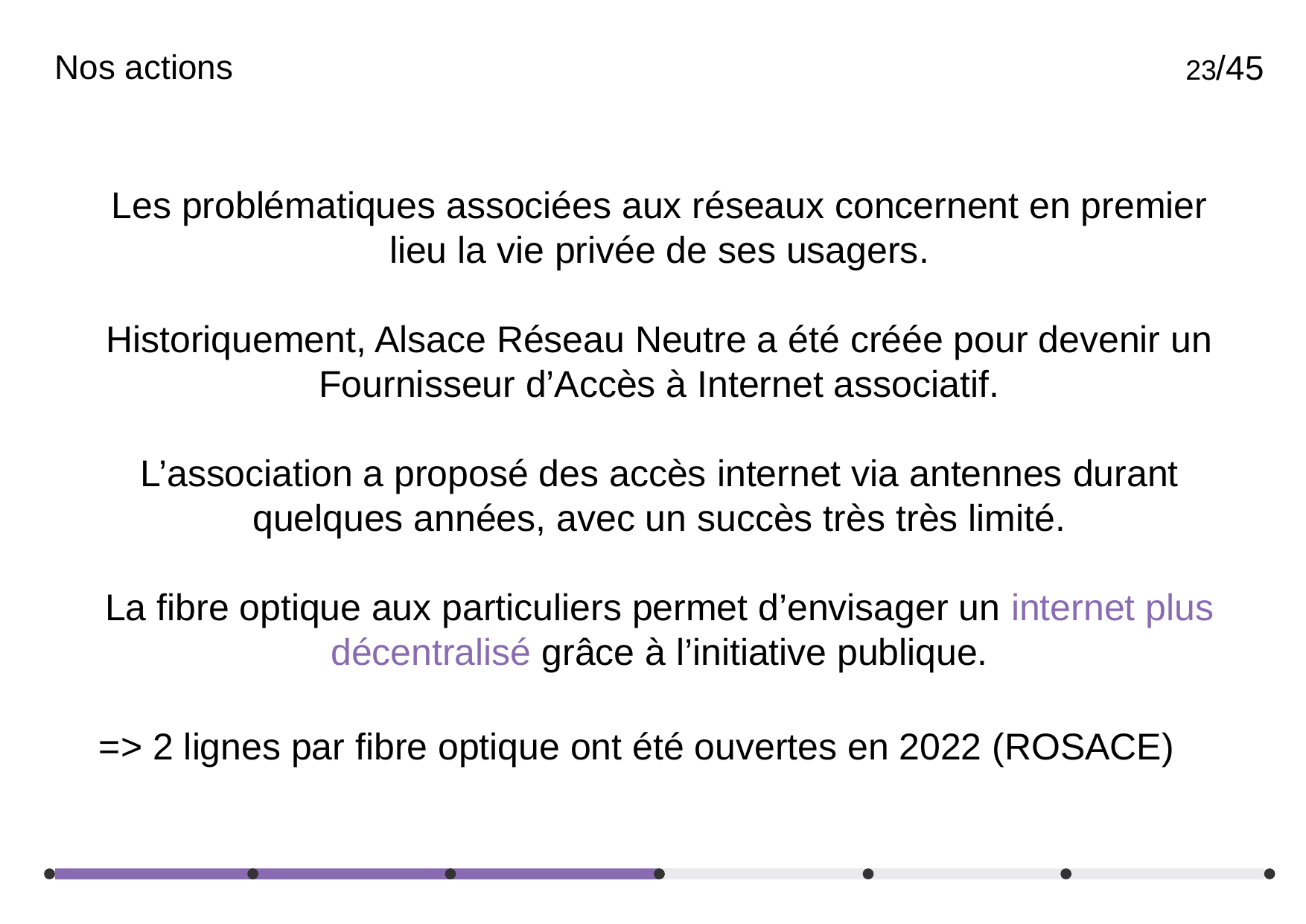

# Nos actions
23/45
Les problématiques associées aux réseaux concernent en premier lieu la vie privée de ses usagers.

Historiquement, Alsace Réseau Neutre a été créée pour devenir un Fournisseur d’Accès à Internet associatif.

L’association a proposé des accès internet via antennes durant quelques années, avec un succès très très limité.

La fibre optique aux particuliers permet d’envisager un internet plus décentralisé grâce à l’initiative publique.

=> 2 lignes par fibre optique ont été ouvertes en 2022 (ROSACE)